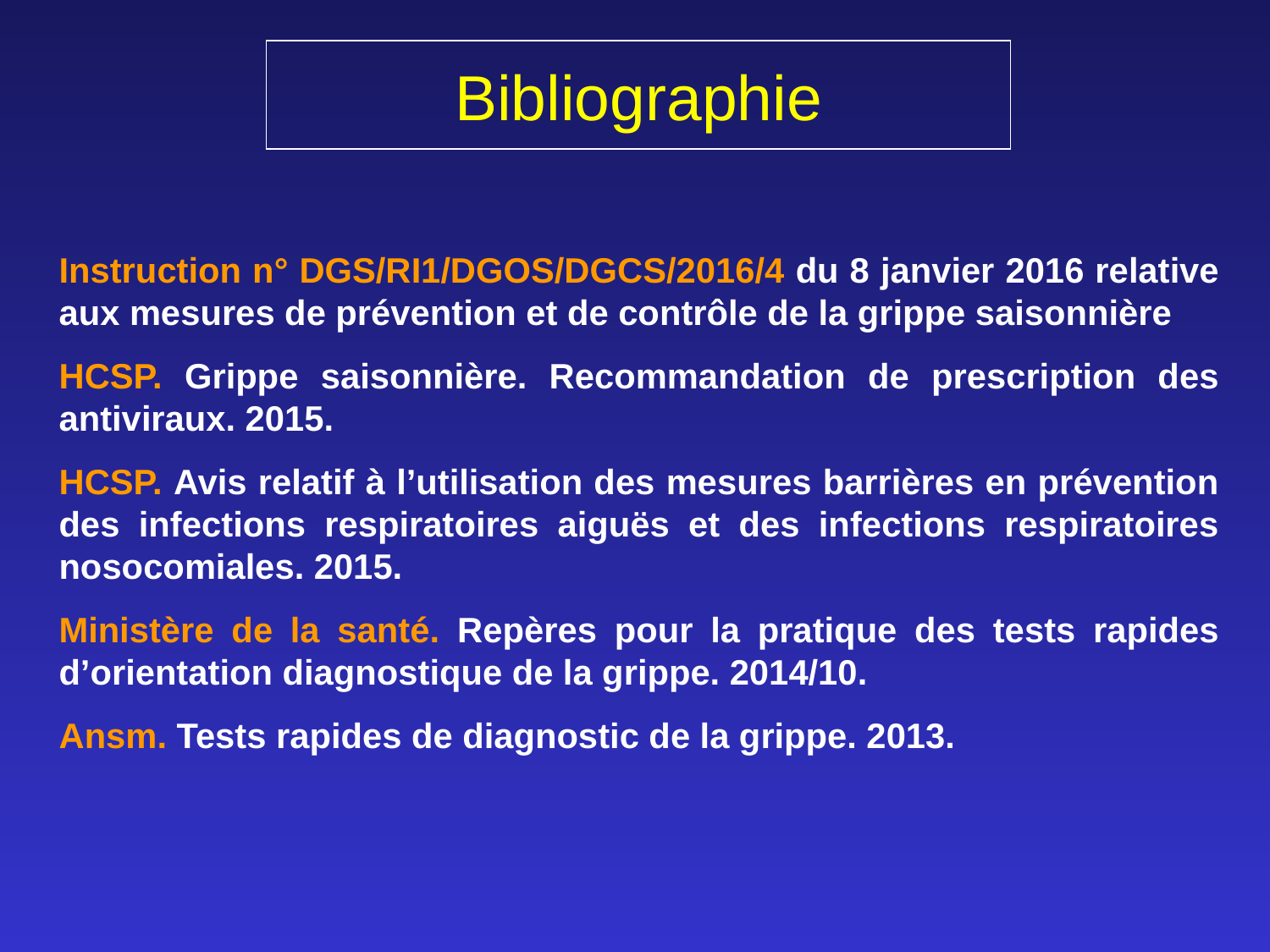

# Bibliographie

Instruction n° DGS/RI1/DGOS/DGCS/2016/4 du 8 janvier 2016 relative aux mesures de prévention et de contrôle de la grippe saisonnière
HCSP. Grippe saisonnière. Recommandation de prescription des antiviraux. 2015.
HCSP. Avis relatif à l’utilisation des mesures barrières en prévention des infections respiratoires aiguës et des infections respiratoires nosocomiales. 2015.
Ministère de la santé. Repères pour la pratique des tests rapides d’orientation diagnostique de la grippe. 2014/10.
Ansm. Tests rapides de diagnostic de la grippe. 2013.